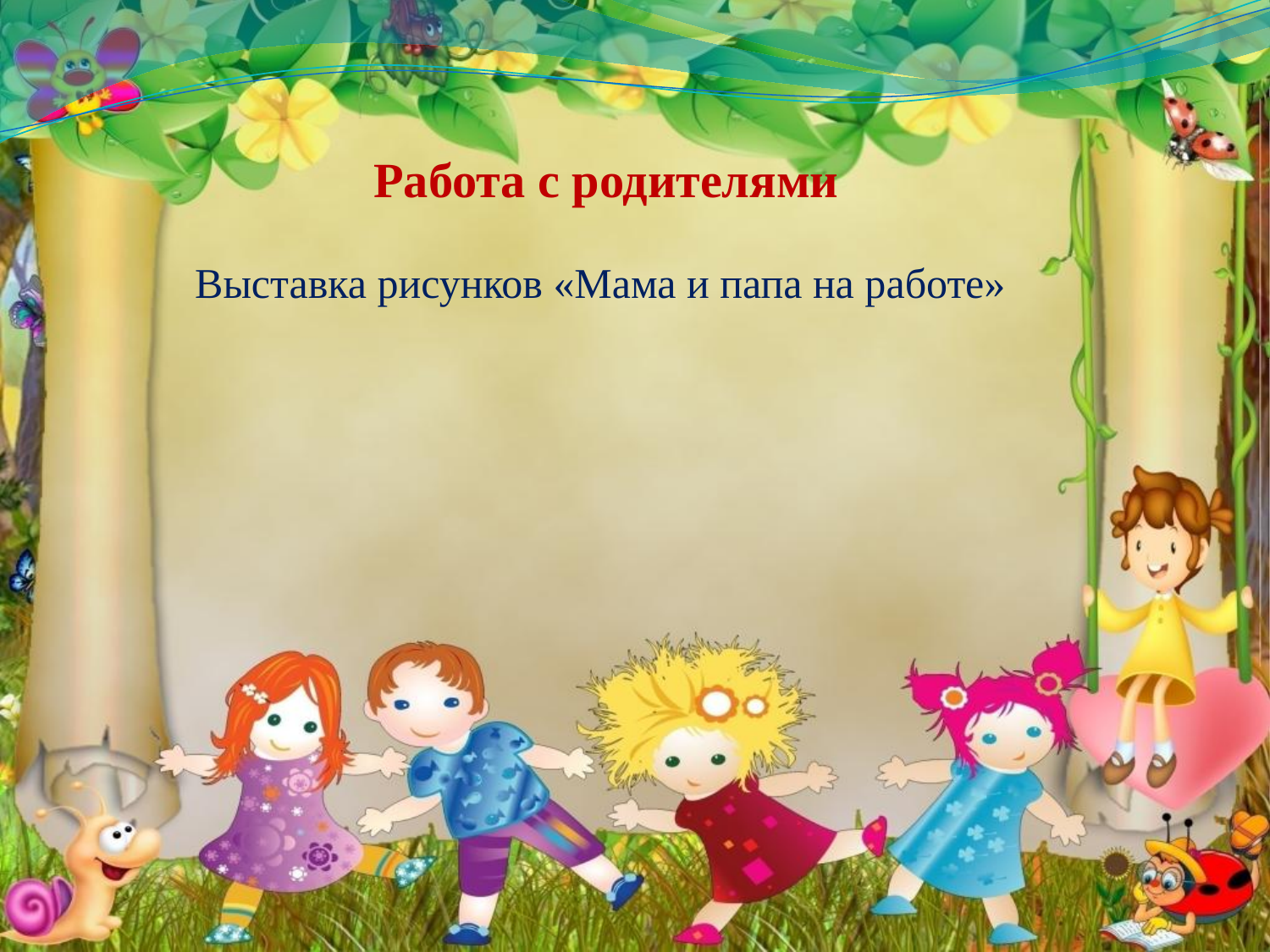

Работа с родителями

Выставка рисунков «Мама и папа на работе»